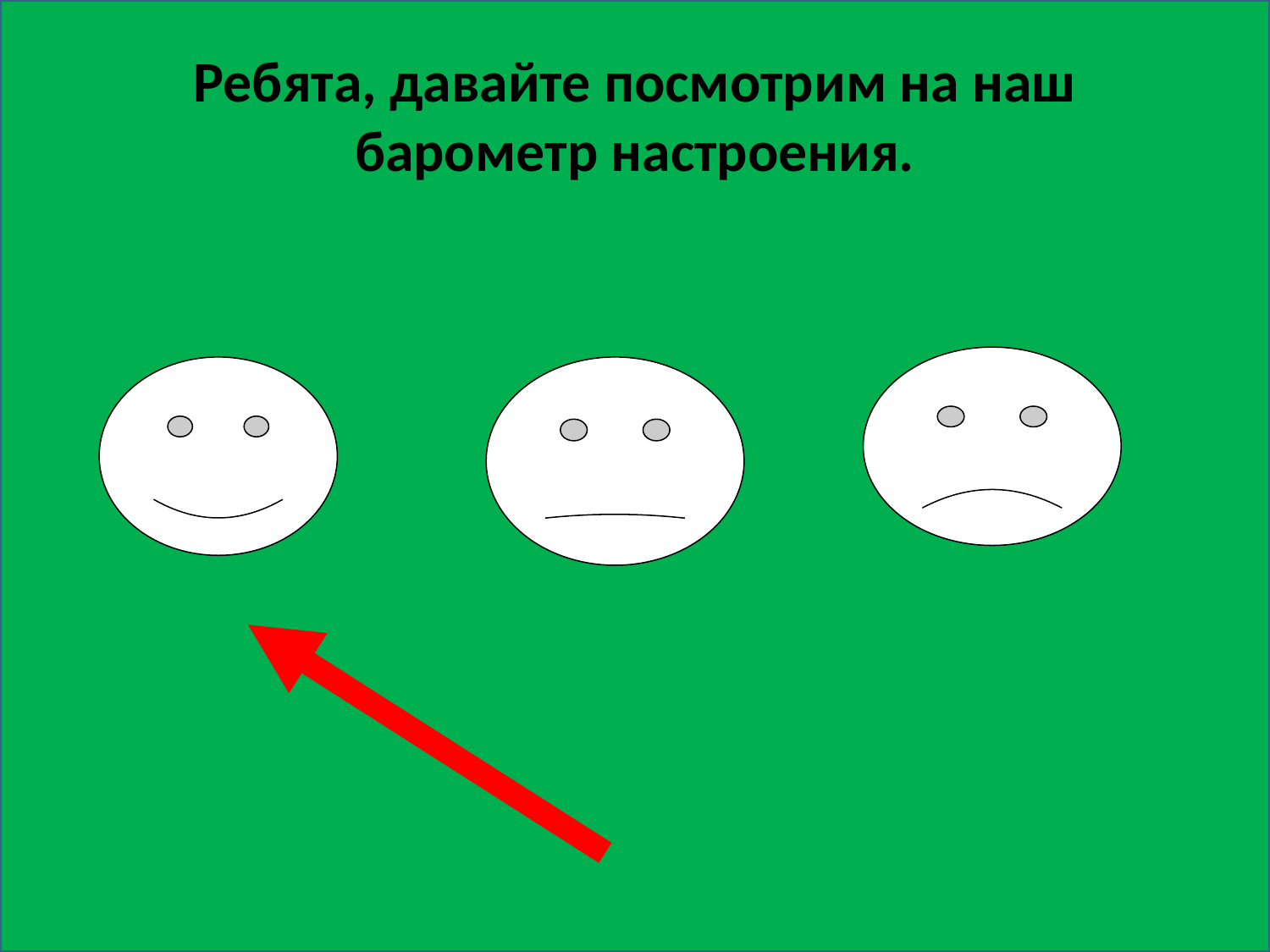

# Ребята, давайте посмотрим на наш барометр настроения.